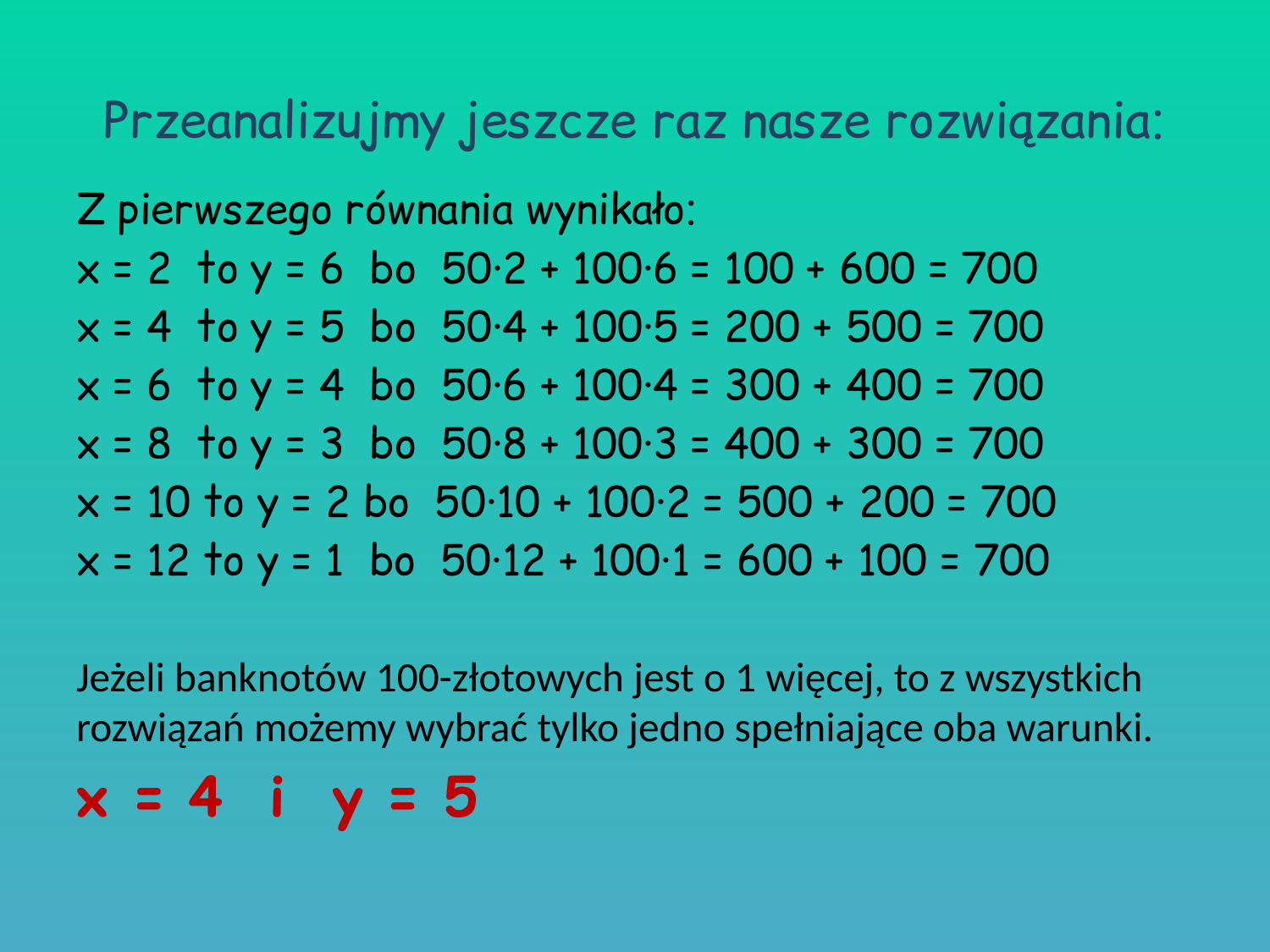

# Przeanalizujmy jeszcze raz nasze rozwiązania:
Z pierwszego równania wynikało:
x = 2  to y = 6  bo  50∙2 + 100∙6 = 100 + 600 = 700
x = 4  to y = 5  bo  50∙4 + 100∙5 = 200 + 500 = 700
x = 6  to y = 4  bo  50∙6 + 100∙4 = 300 + 400 = 700
x = 8  to y = 3  bo  50∙8 + 100∙3 = 400 + 300 = 700
x = 10 to y = 2 bo  50∙10 + 100∙2 = 500 + 200 = 700
x = 12 to y = 1  bo  50∙12 + 100∙1 = 600 + 100 = 700

Jeżeli banknotów 100-złotowych jest o 1 więcej, to z wszystkich rozwiązań możemy wybrać tylko jedno spełniające oba warunki.
x = 4  i  y = 5